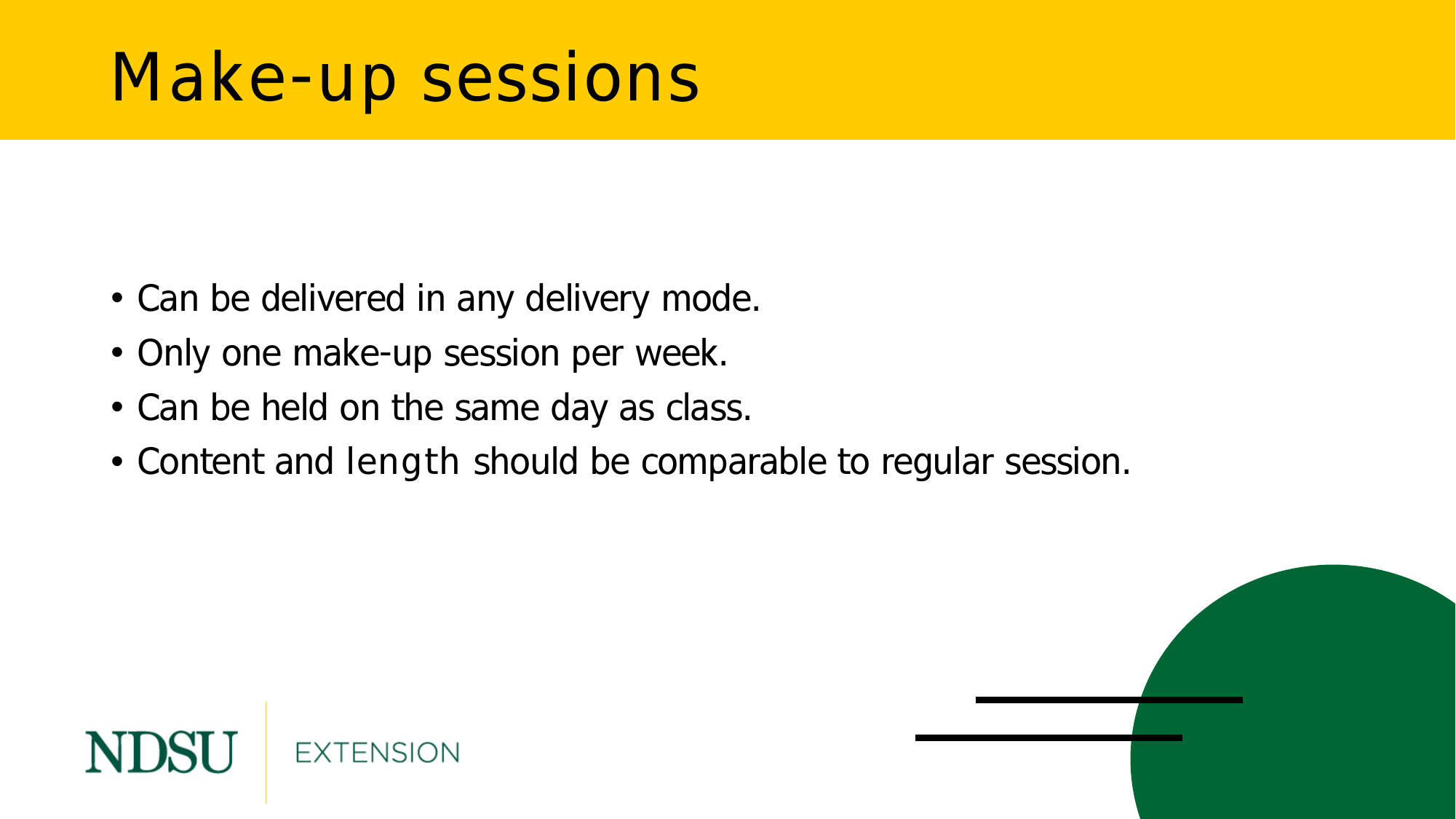

# Make-up sessions

Can be delivered in any delivery mode.
Only one make-up session per week.
Can be held on the same day as class.
Content and length should be comparable to regular session.